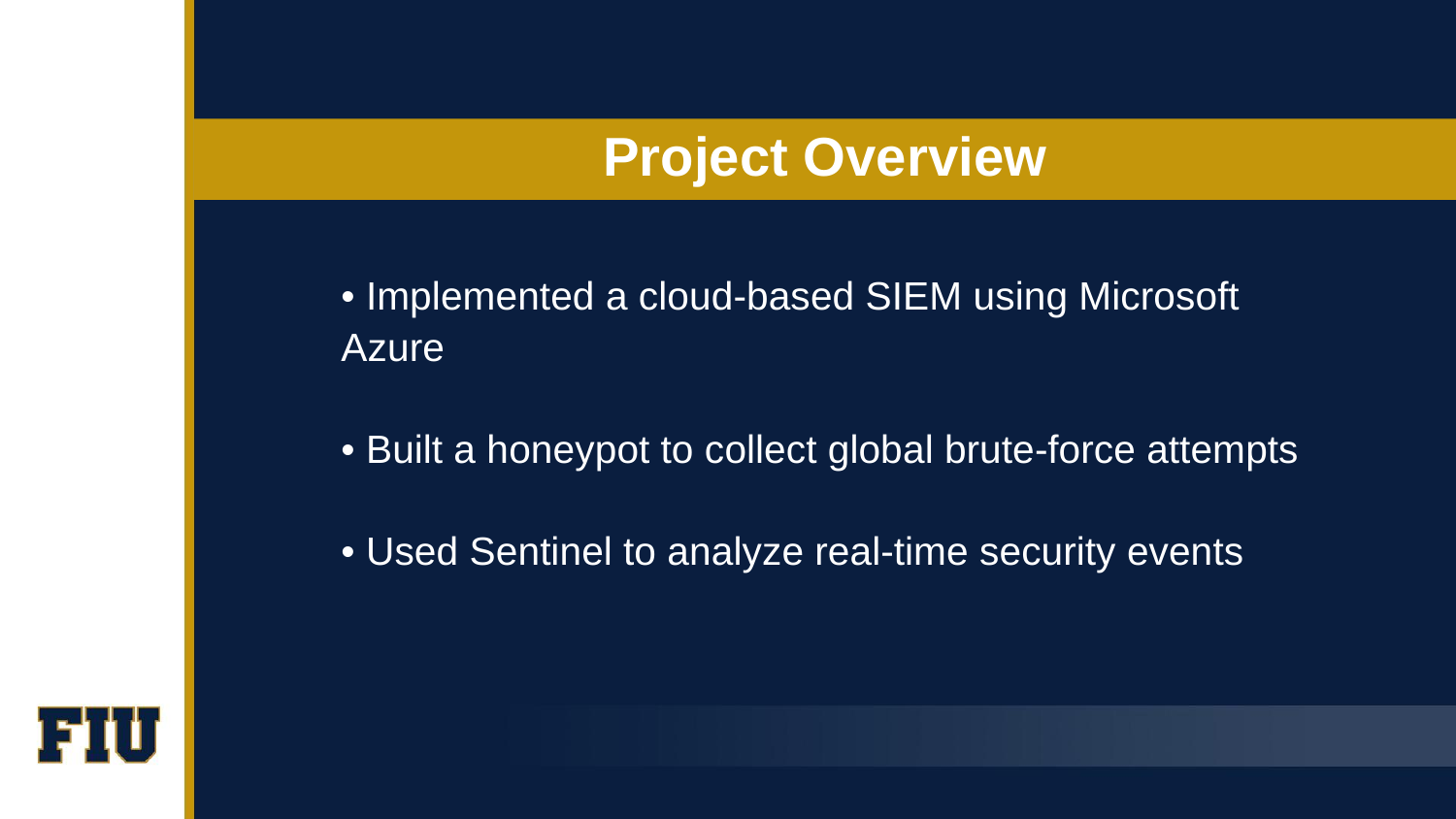

# Project Overview

• Implemented a cloud-based SIEM using Microsoft Azure

• Built a honeypot to collect global brute‑force attempts

• Used Sentinel to analyze real-time security events